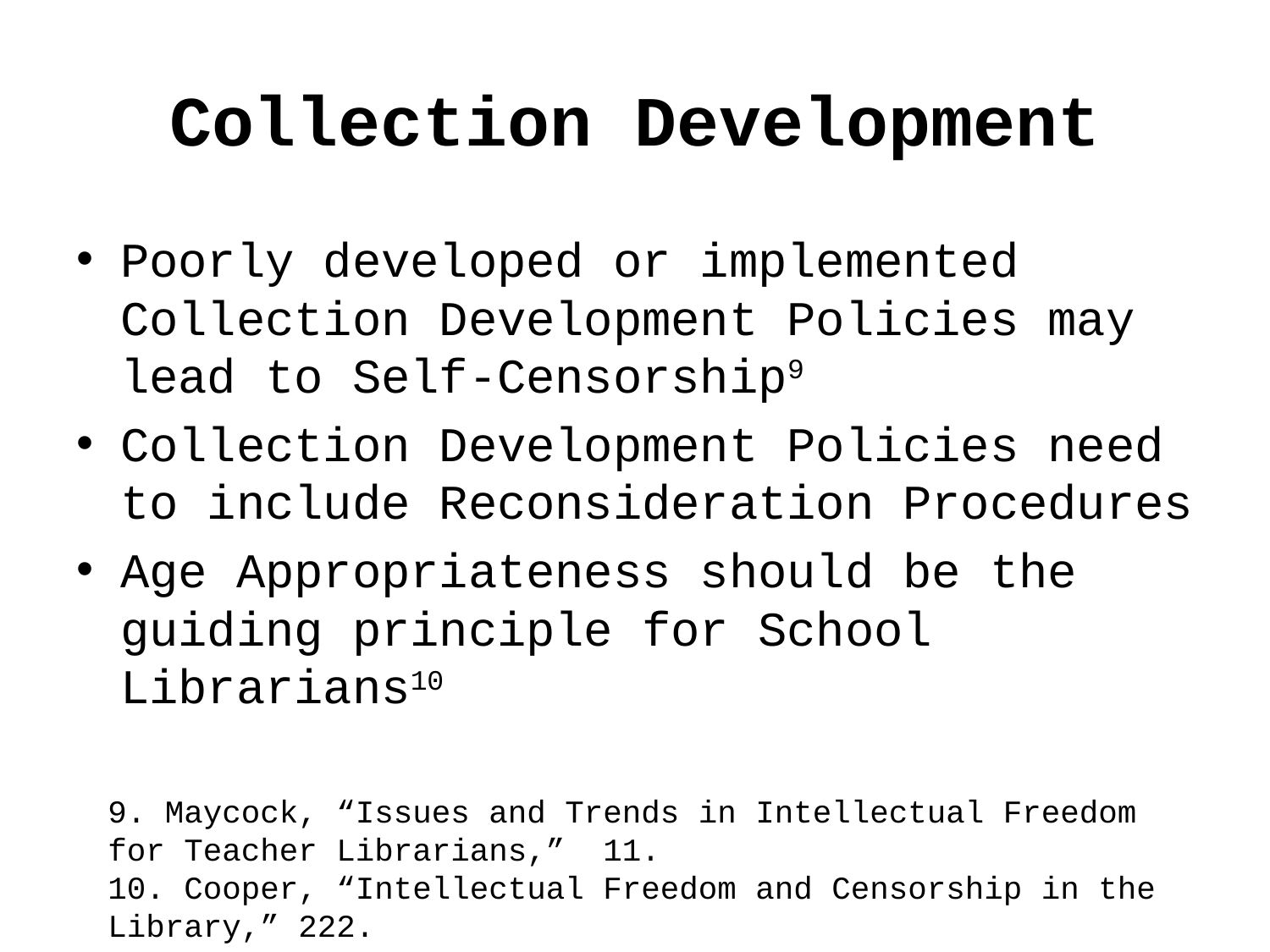

# Collection Development
Poorly developed or implemented Collection Development Policies may lead to Self-Censorship9
Collection Development Policies need to include Reconsideration Procedures
Age Appropriateness should be the guiding principle for School Librarians10
9. Maycock, “Issues and Trends in Intellectual Freedom for Teacher Librarians,”  11.
10. Cooper, “Intellectual Freedom and Censorship in the Library,” 222.